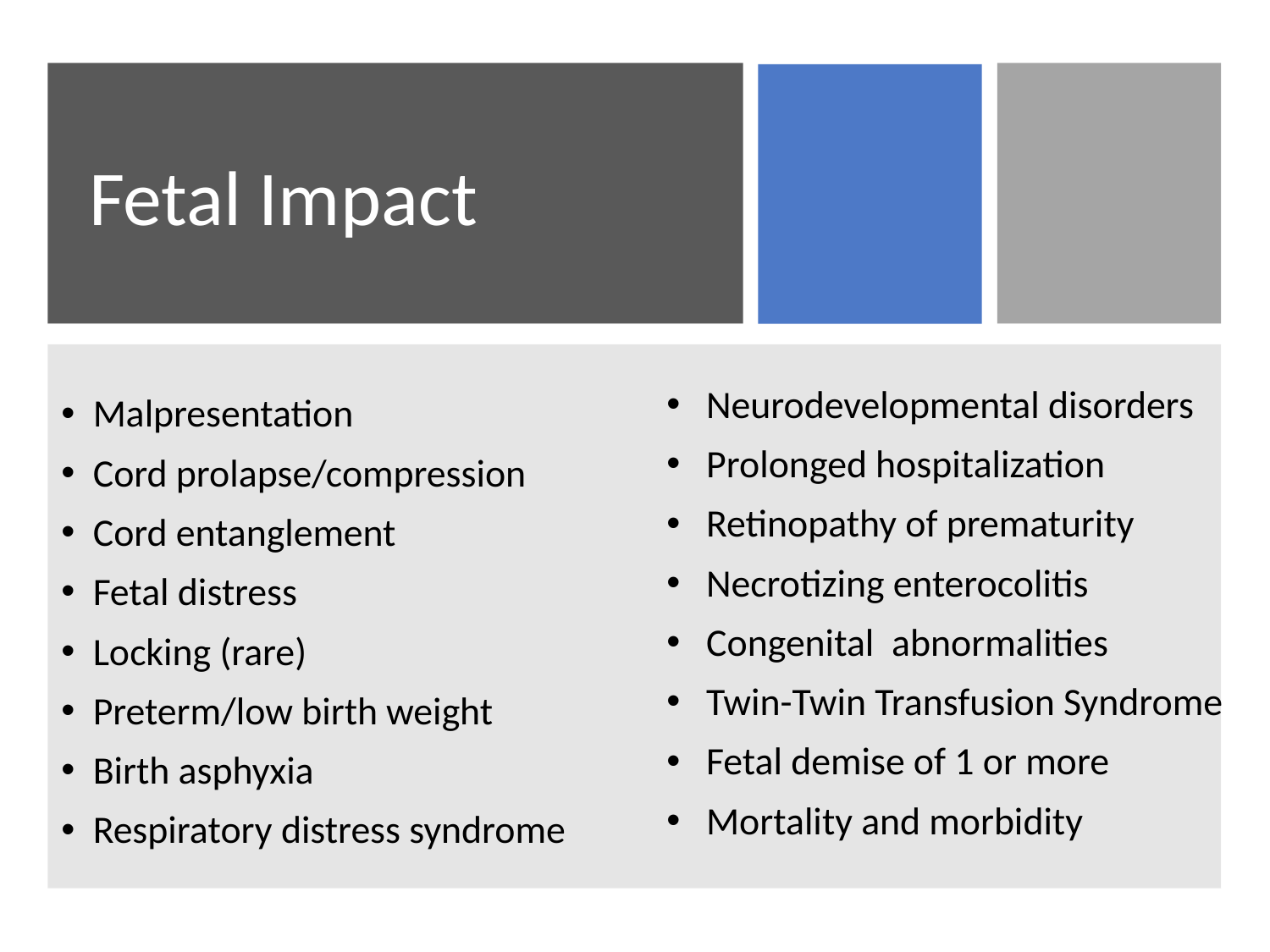

# Fetal Impact

Neurodevelopmental disorders
Prolonged hospitalization
Retinopathy of prematurity
Necrotizing enterocolitis
Congenital  abnormalities
Twin-Twin Transfusion Syndrome
Fetal demise of 1 or more
Mortality and morbidity
Malpresentation
Cord prolapse/compression
Cord entanglement
Fetal distress
Locking (rare)
Preterm/low birth weight
Birth asphyxia
Respiratory distress syndrome